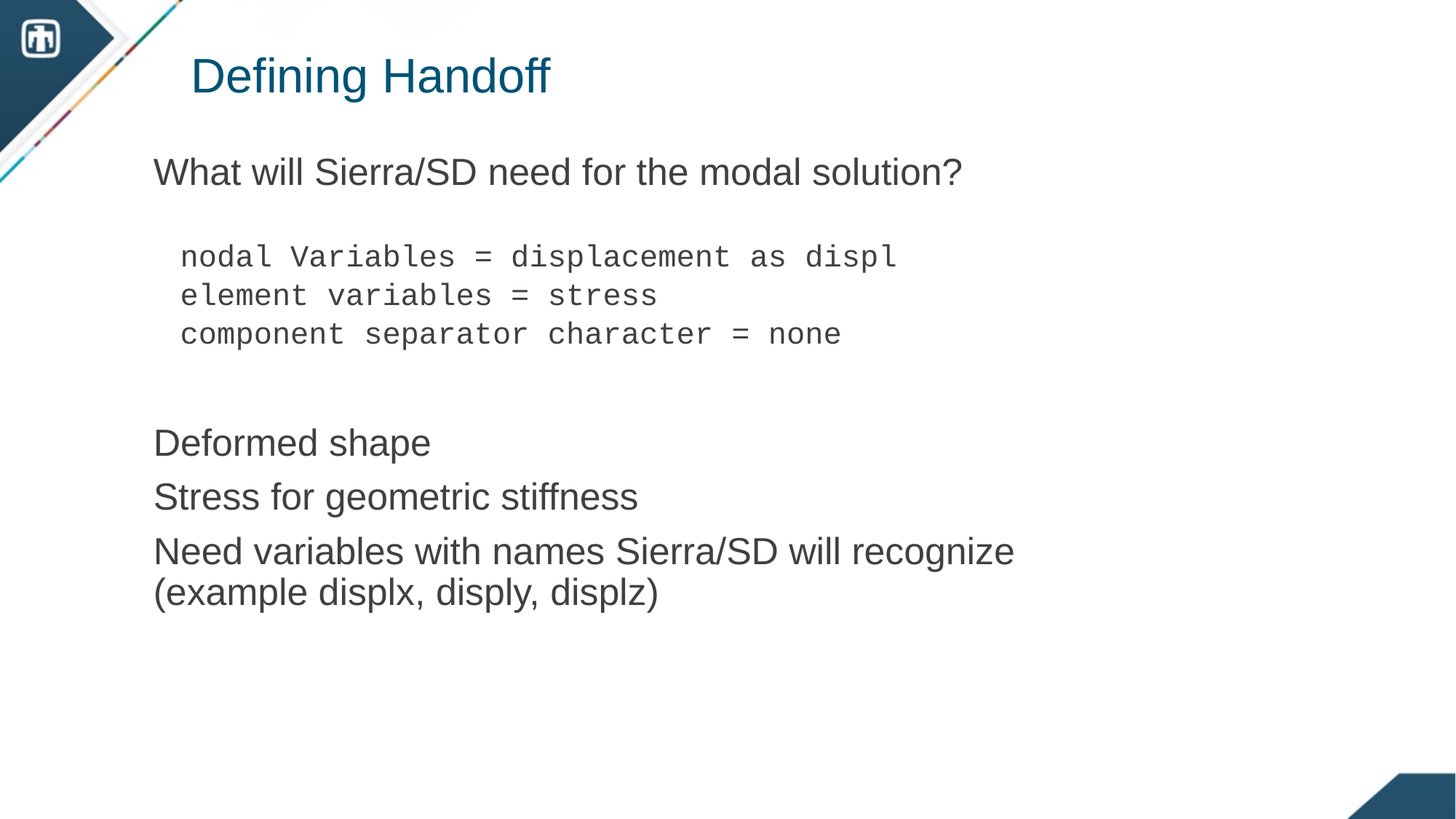

# Defining Handoff
What will Sierra/SD need for the modal solution?

Deformed shape
Stress for geometric stiffness
Need variables with names Sierra/SD will recognize (example displx, disply, displz)
nodal Variables = displacement as displ
element variables = stress
component separator character = none